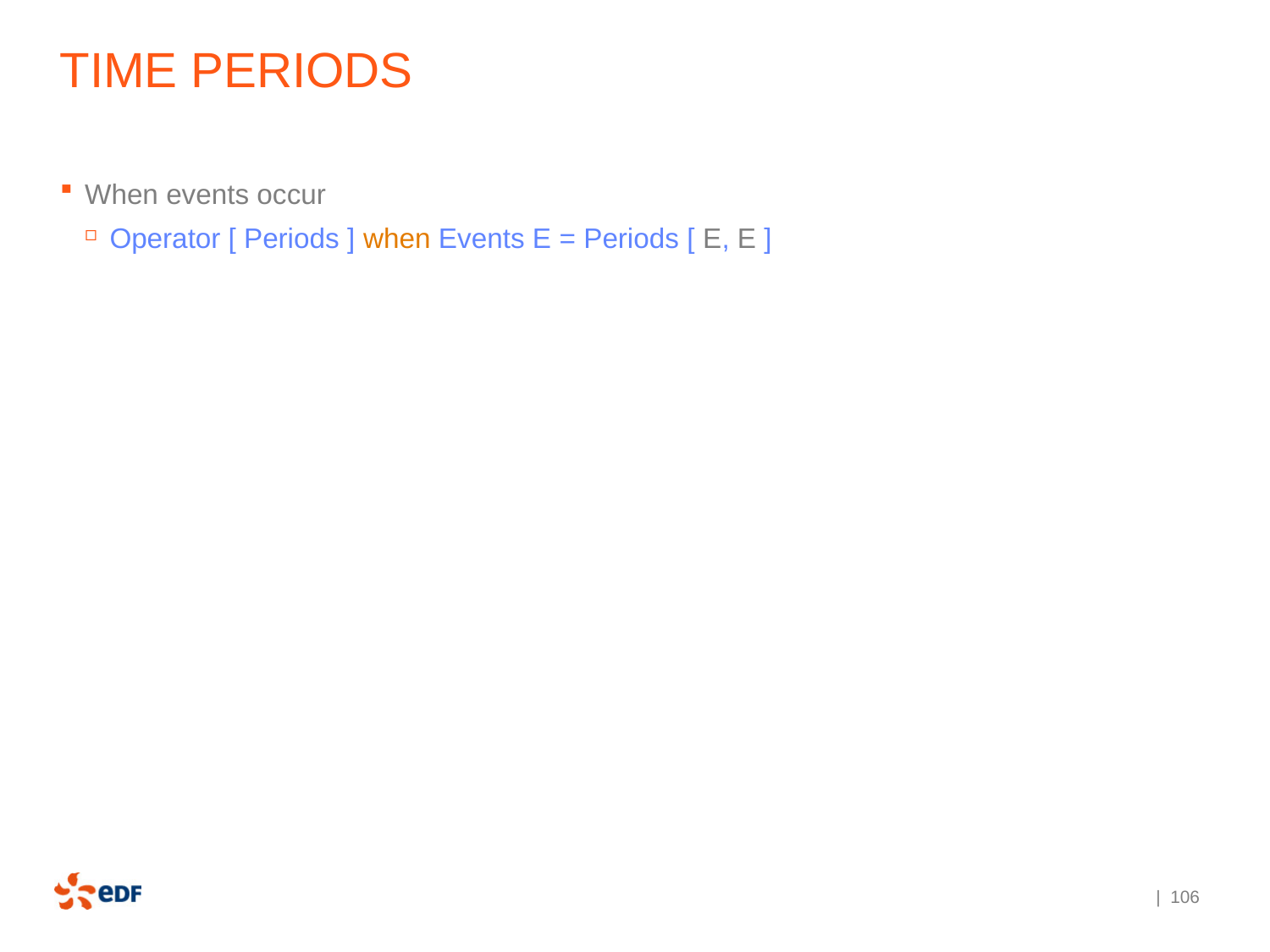

# Time periods
When events occur
Operator [ Periods ] when Events E = Periods [ E, E ]